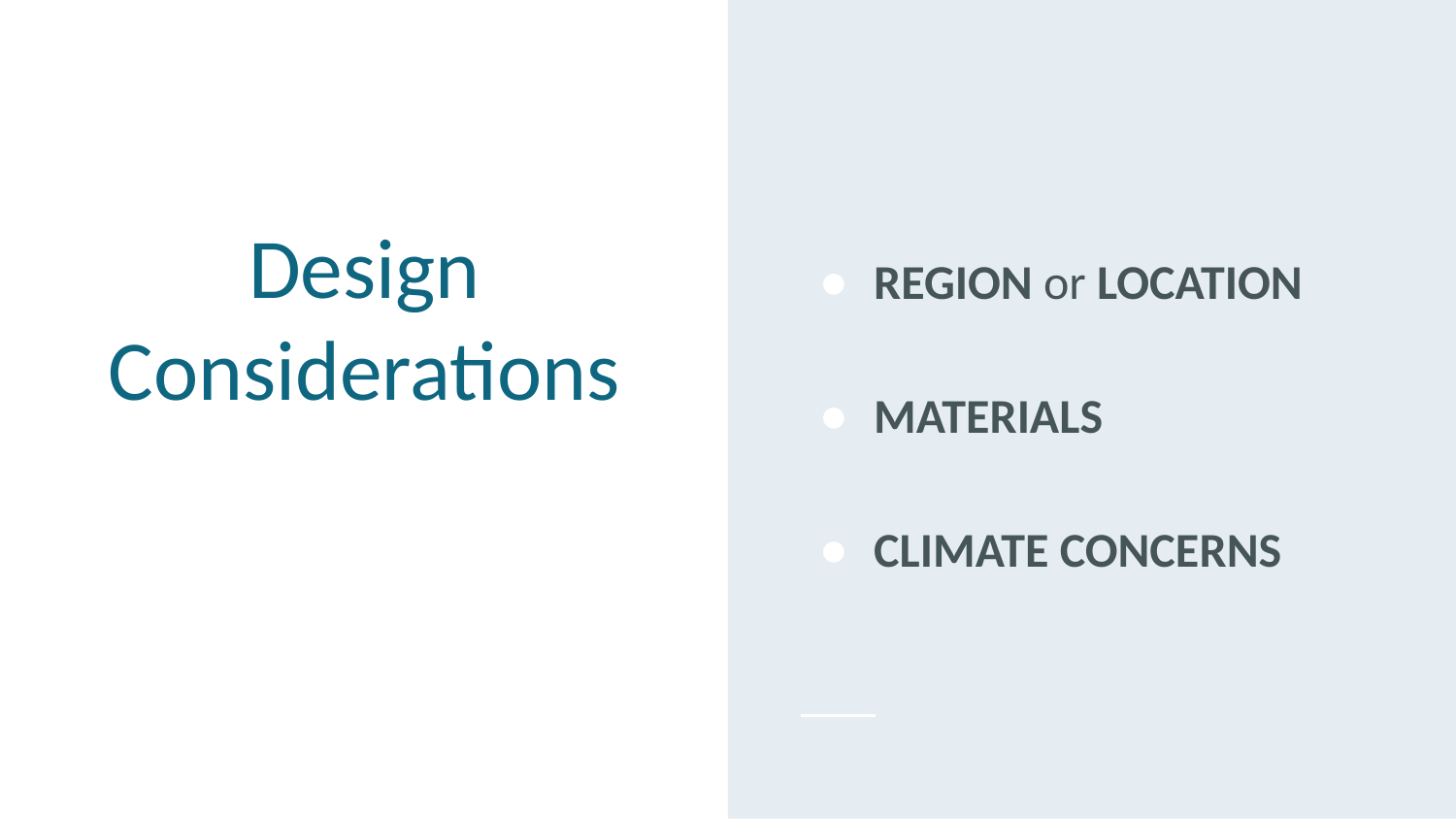

REGION or LOCATION

MATERIALS

CLIMATE CONCERNS
# Design Considerations